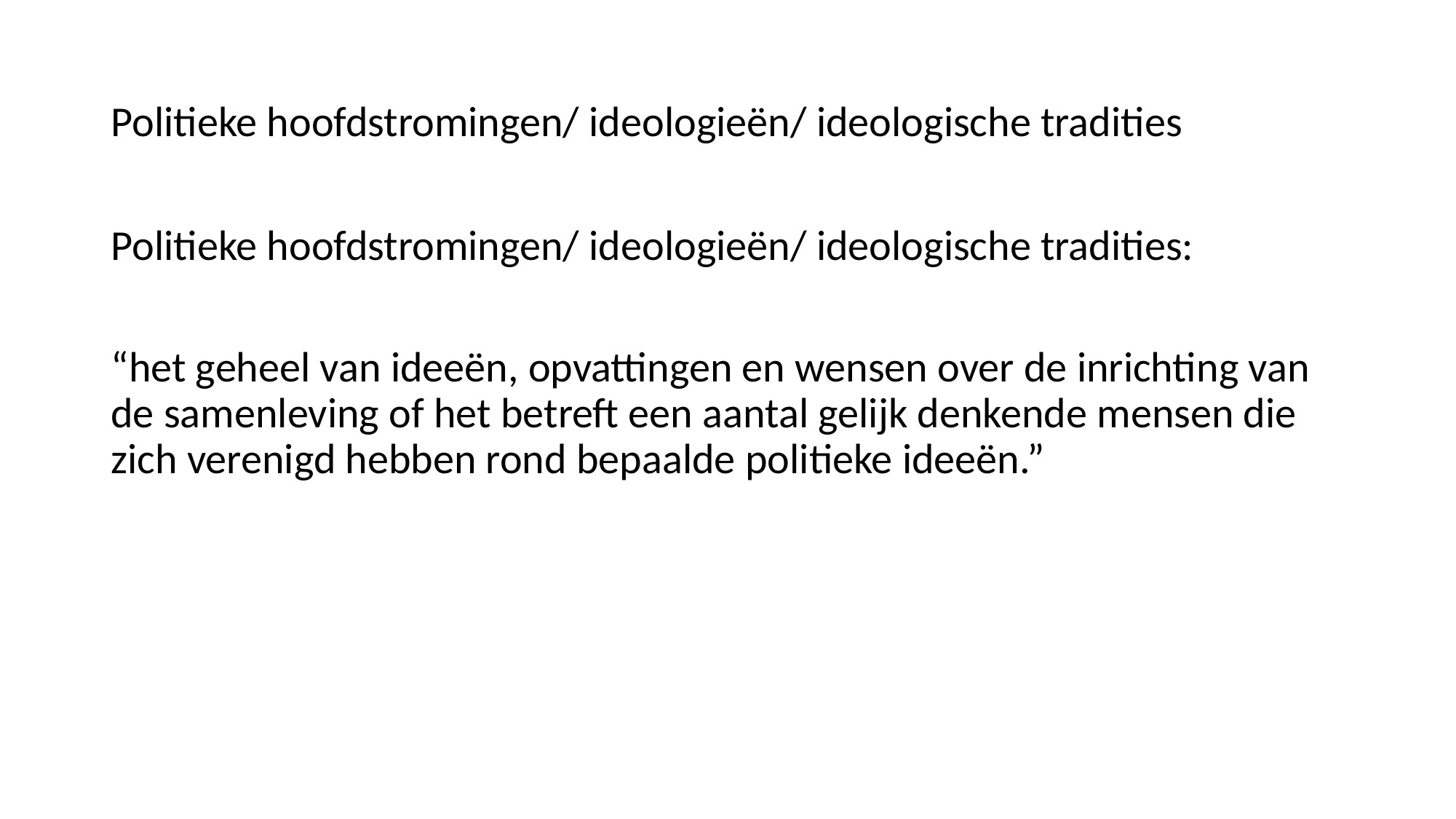

# Politieke hoofdstromingen/ ideologieën/ ideologische tradities
Politieke hoofdstromingen/ ideologieën/ ideologische tradities:

“het geheel van ideeën, opvattingen en wensen over de inrichting van de samenleving of het betreft een aantal gelijk denkende mensen die zich verenigd hebben rond bepaalde politieke ideeën.”